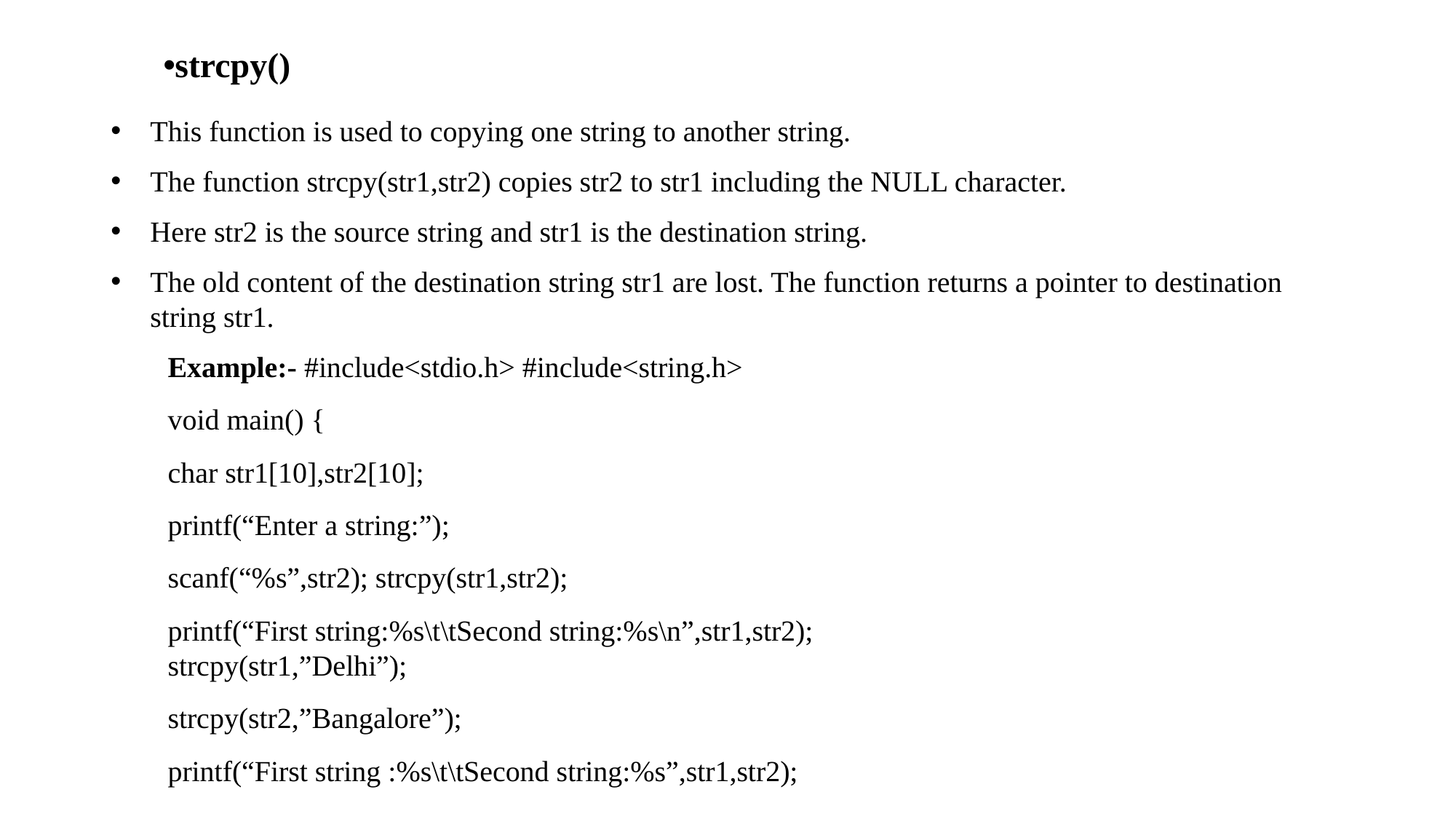

strcpy()
This function is used to copying one string to another string.
The function strcpy(str1,str2) copies str2 to str1 including the NULL character.
Here str2 is the source string and str1 is the destination string.
The old content of the destination string str1 are lost. The function returns a pointer to destination string str1.
Example:- #include<stdio.h> #include<string.h>
void main() {
char str1[10],str2[10];
printf(“Enter a string:”);
scanf(“%s”,str2); strcpy(str1,str2);
printf(“First string:%s\t\tSecond string:%s\n”,str1,str2); strcpy(str1,”Delhi”);
strcpy(str2,”Bangalore”);
printf(“First string :%s\t\tSecond string:%s”,str1,str2);
}